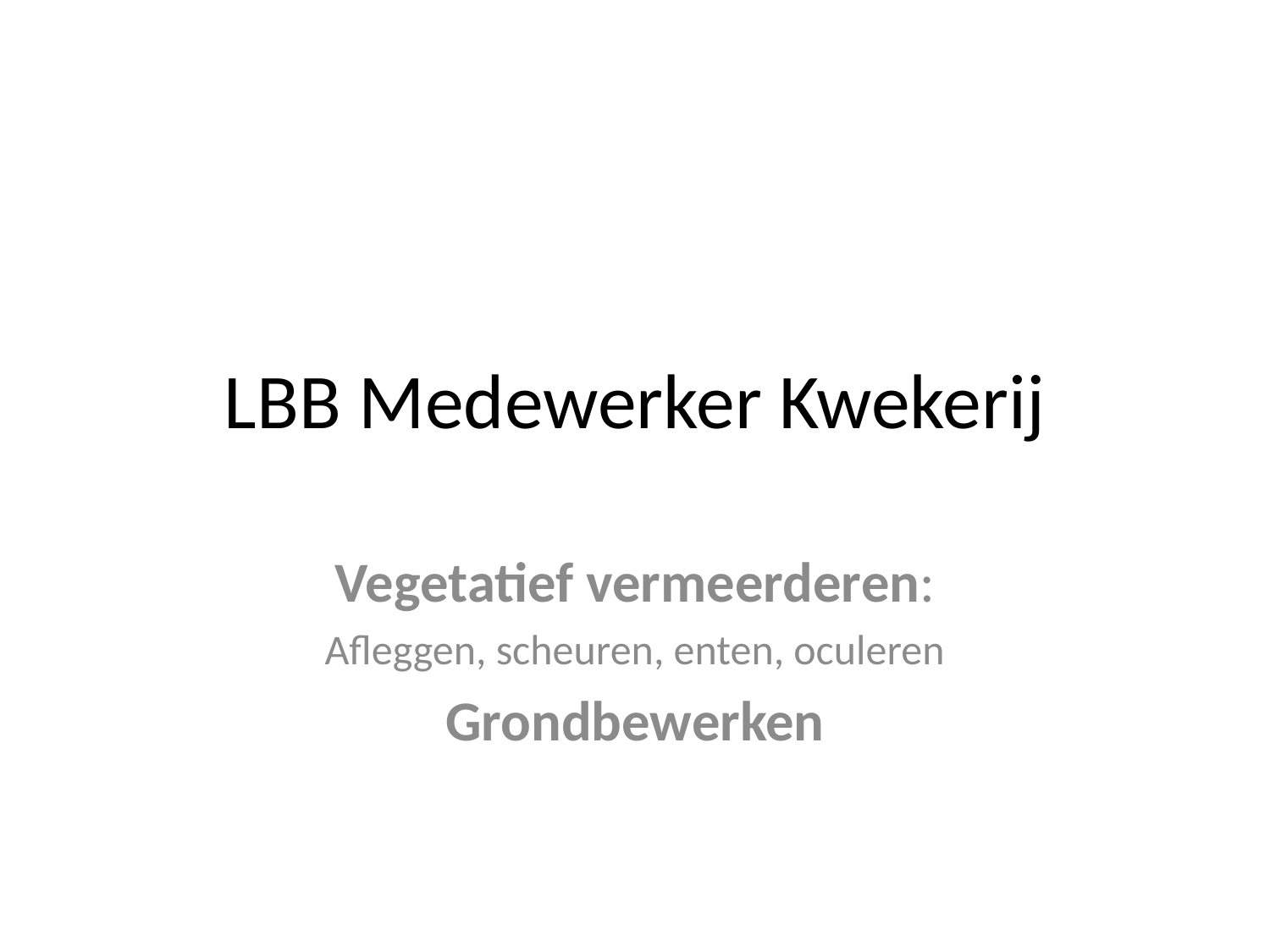

# LBB Medewerker Kwekerij
Vegetatief vermeerderen:
Afleggen, scheuren, enten, oculeren
Grondbewerken